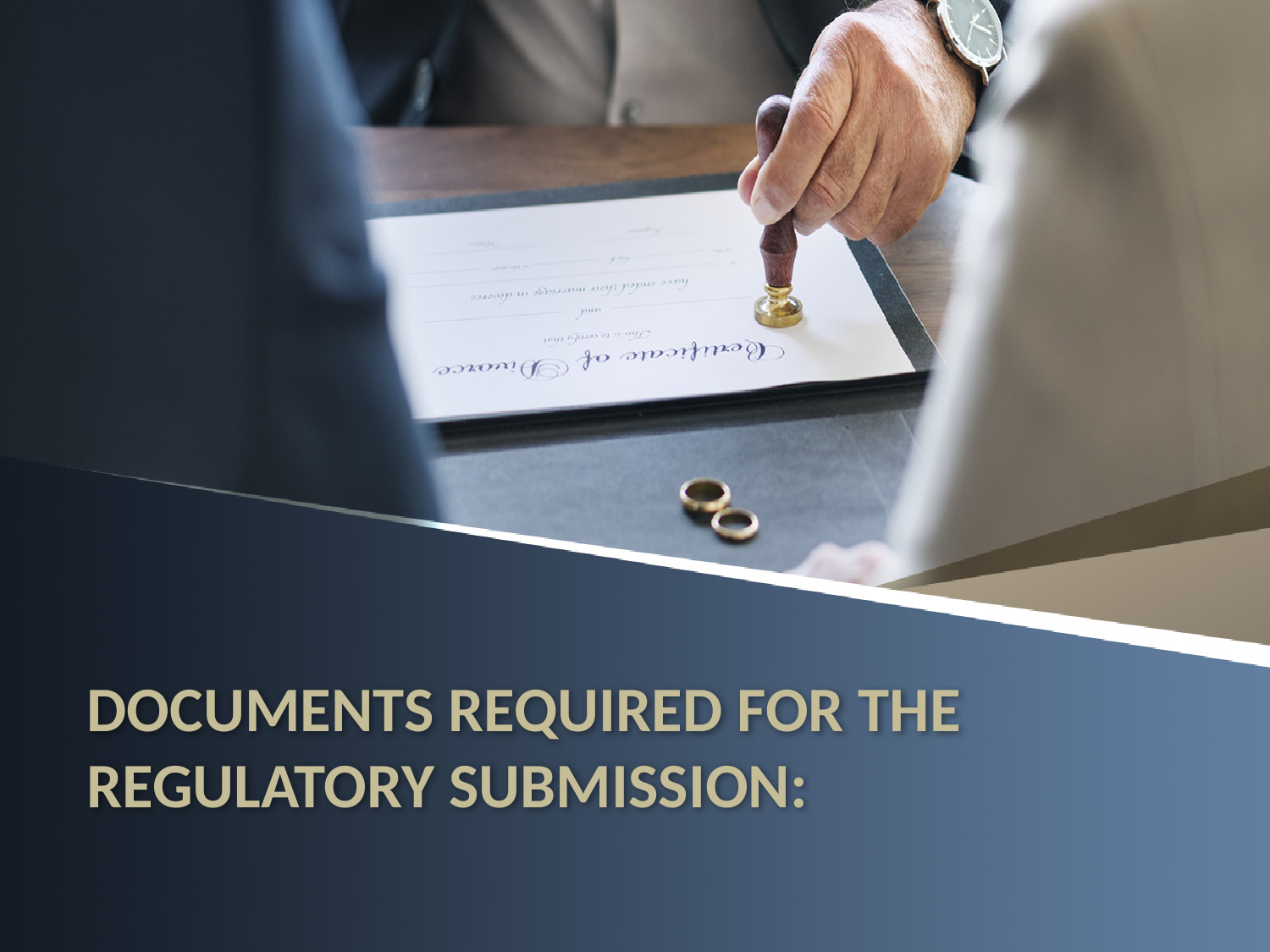

# DOCUMENTS REQUIRED FOR THE REGULATORY SUBMISSION: